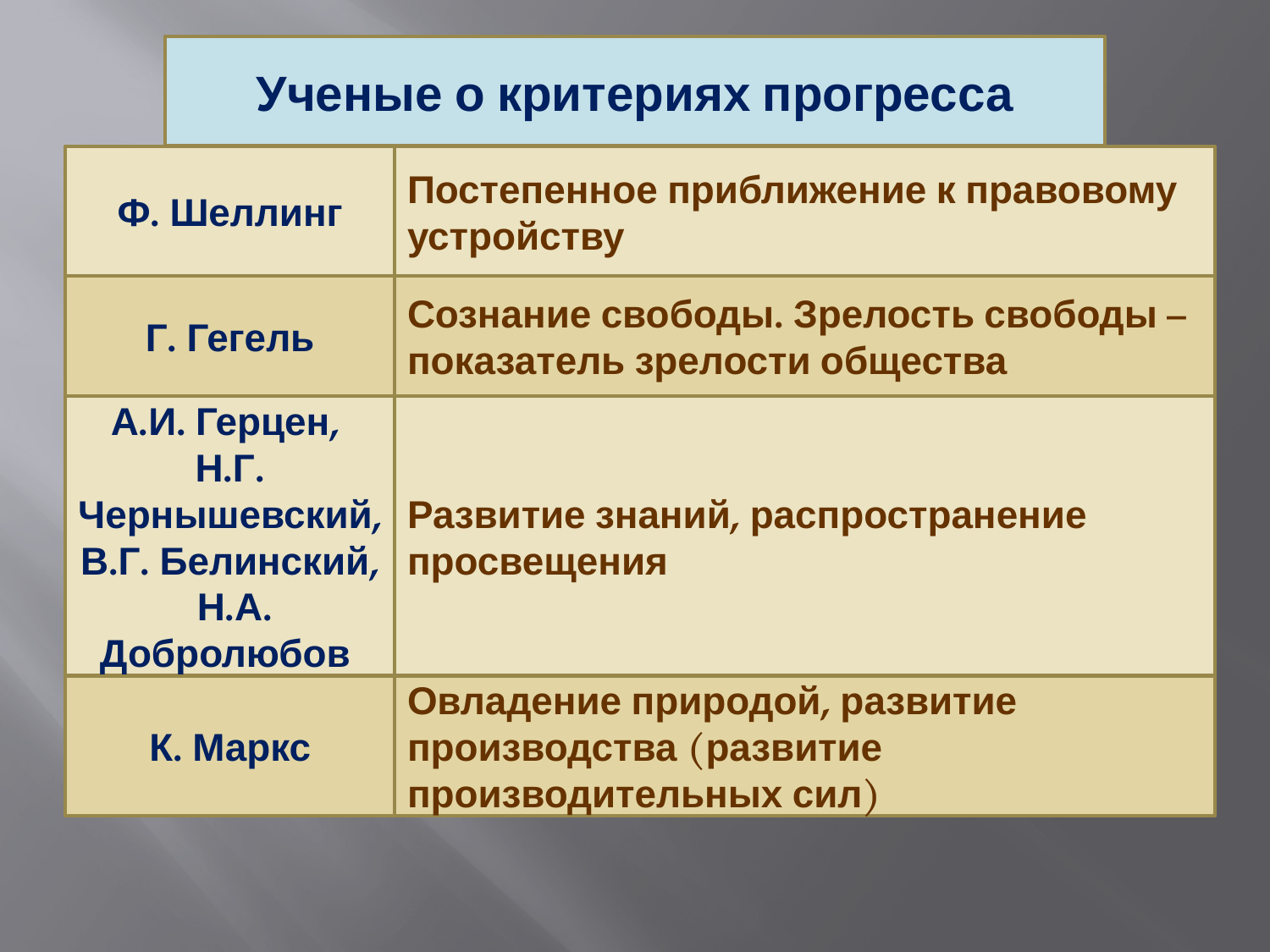

Ученые о критериях прогресса
#

Ф. Шеллинг
Постепенное приближение к правовому устройству

Г. Гегель
Сознание свободы. Зрелость свободы – показатель зрелости общества
А.И. Герцен,
Н.Г. Чернышевский,
В.Г. Белинский,
 Н.А. Добролюбов
Развитие знаний, распространение просвещения
К. Маркс
Овладение природой, развитие производства (развитие производительных сил)